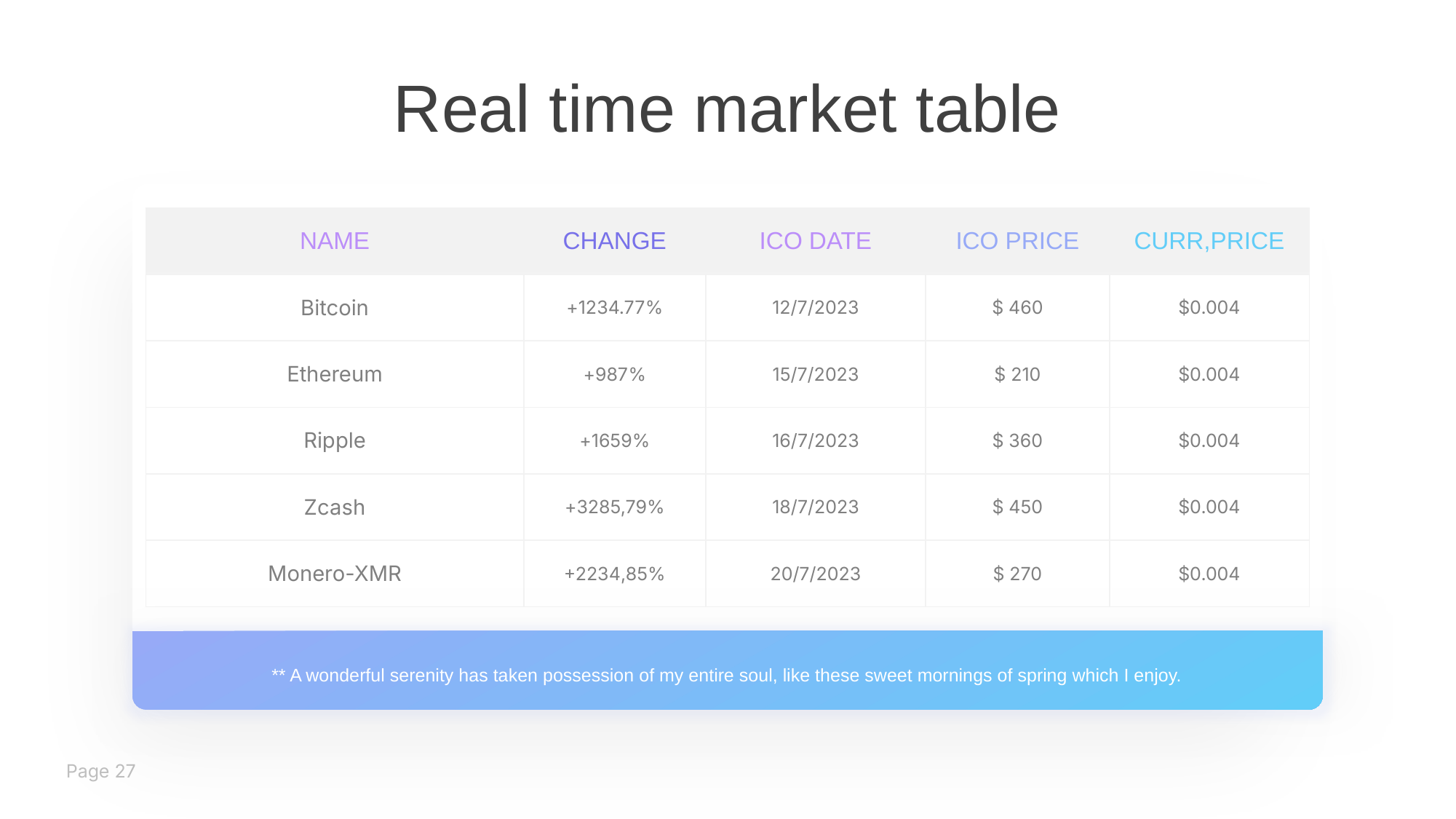

Real time market table

| NAME | CHANGE | ICO DATE | ICO PRICE | CURR,PRICE |
| --- | --- | --- | --- | --- |
| Bitcoin | +1234.77% | 12/7/2023 | $ 460 | $0.004 |
| Ethereum | +987% | 15/7/2023 | $ 210 | $0.004 |
| Ripple | +1659% | 16/7/2023 | $ 360 | $0.004 |
| Zcash | +3285,79% | 18/7/2023 | $ 450 | $0.004 |
| Monero-XMR | +2234,85% | 20/7/2023 | $ 270 | $0.004 |

** A wonderful serenity has taken possession of my entire soul, like these sweet mornings of spring which I enjoy.